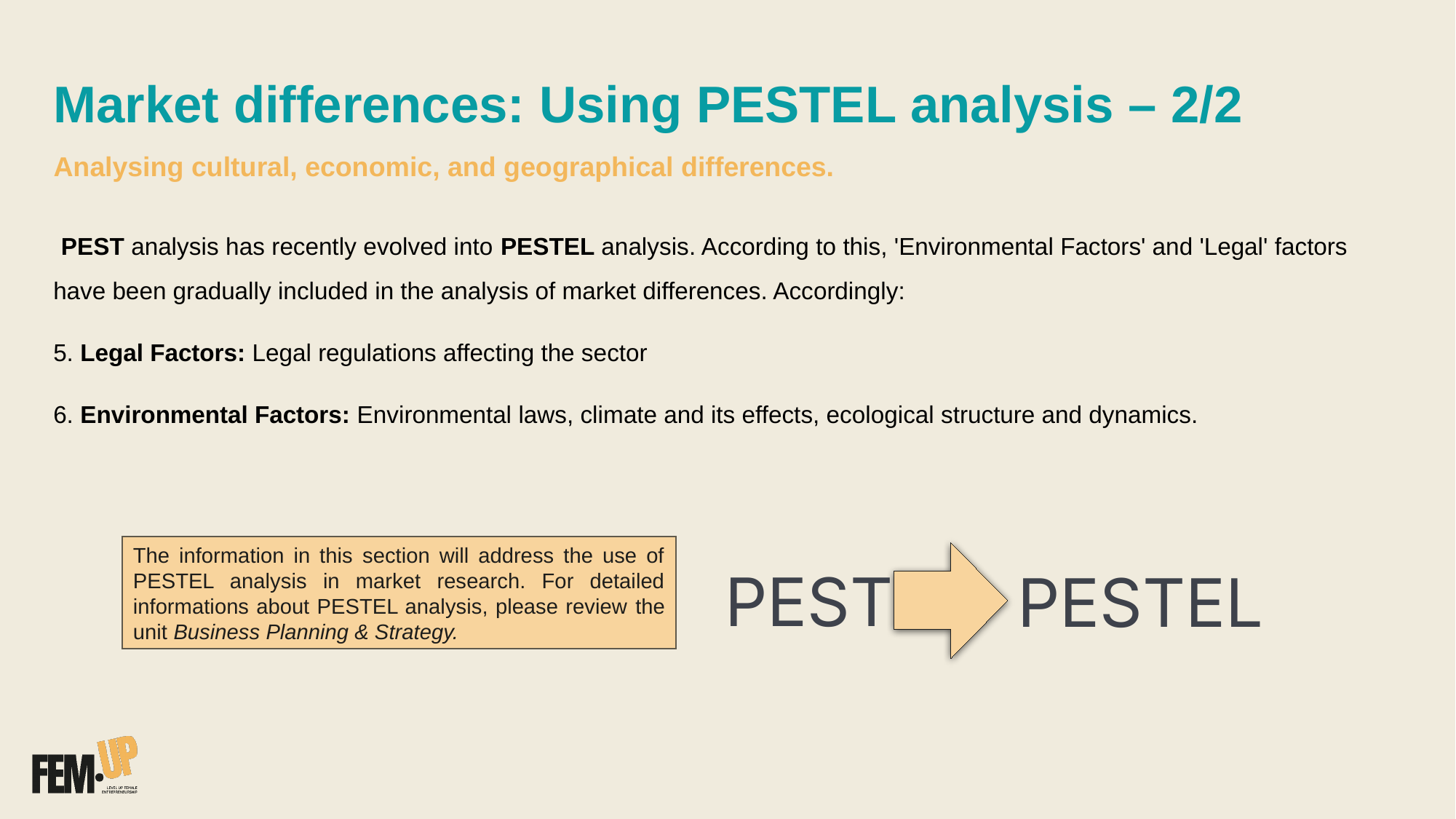

Market differences: Using PESTEL analysis – 2/2
Analysing cultural, economic, and geographical differences.
 PEST analysis has recently evolved into PESTEL analysis. According to this, 'Environmental Factors' and 'Legal' factors have been gradually included in the analysis of market differences. Accordingly:​
5. Legal Factors: Legal regulations affecting the sector​
6. Environmental Factors: Environmental laws, climate and its effects, ecological structure and dynamics.

The information in this section will address the use of PESTEL analysis in market research. For detailed informations about PESTEL analysis, please review the unit Business Planning & Strategy.

PEST
PESTEL